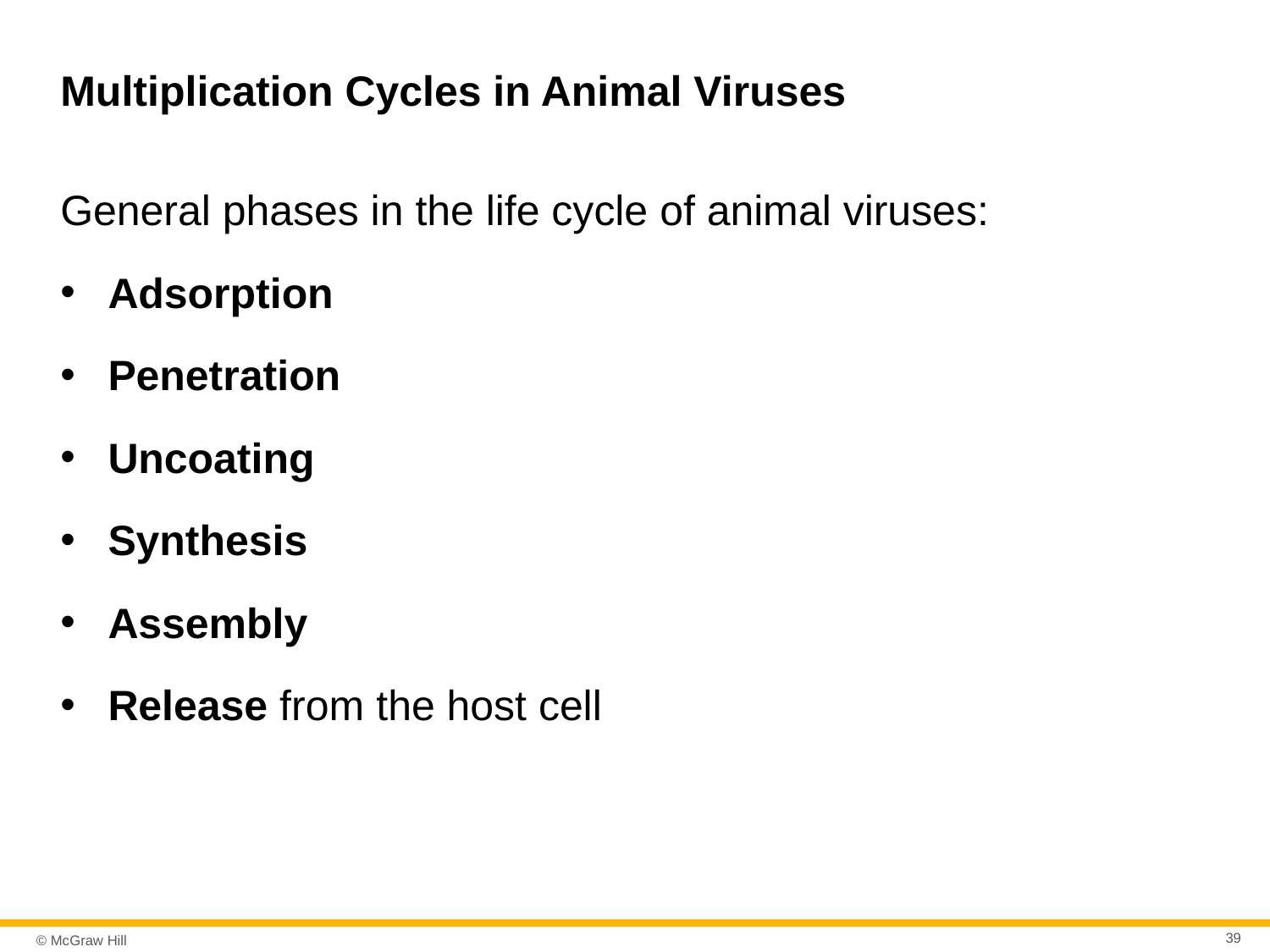

# Multiplication Cycles in Animal Viruses
General phases in the life cycle of animal viruses:
Adsorption
Penetration
Uncoating
Synthesis
Assembly
Release from the host cell